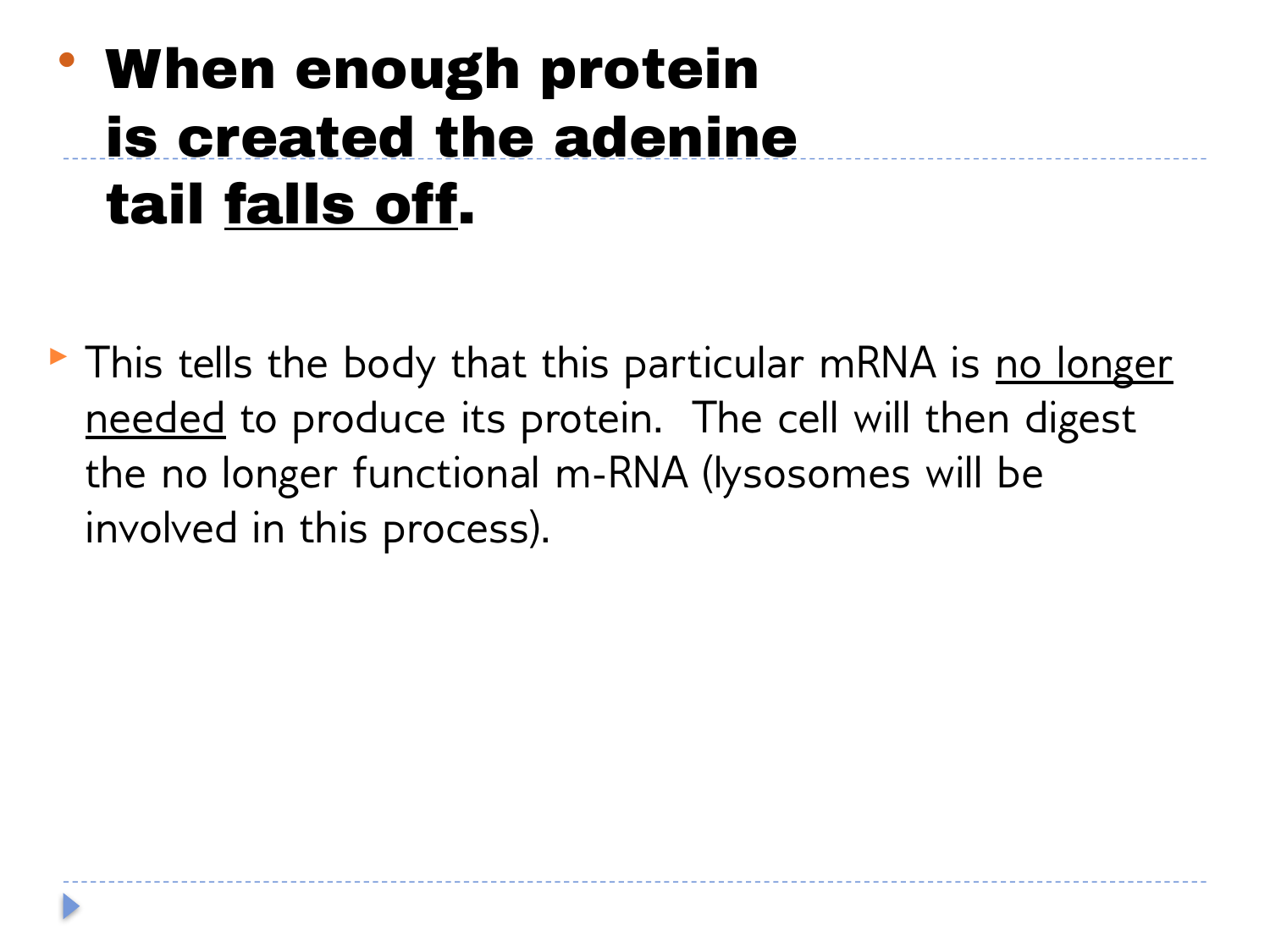

When enough protein is created the adenine tail falls off.

This tells the body that this particular mRNA is no longer needed to produce its protein.  The cell will then digest the no longer functional m-RNA (lysosomes will be involved in this process).